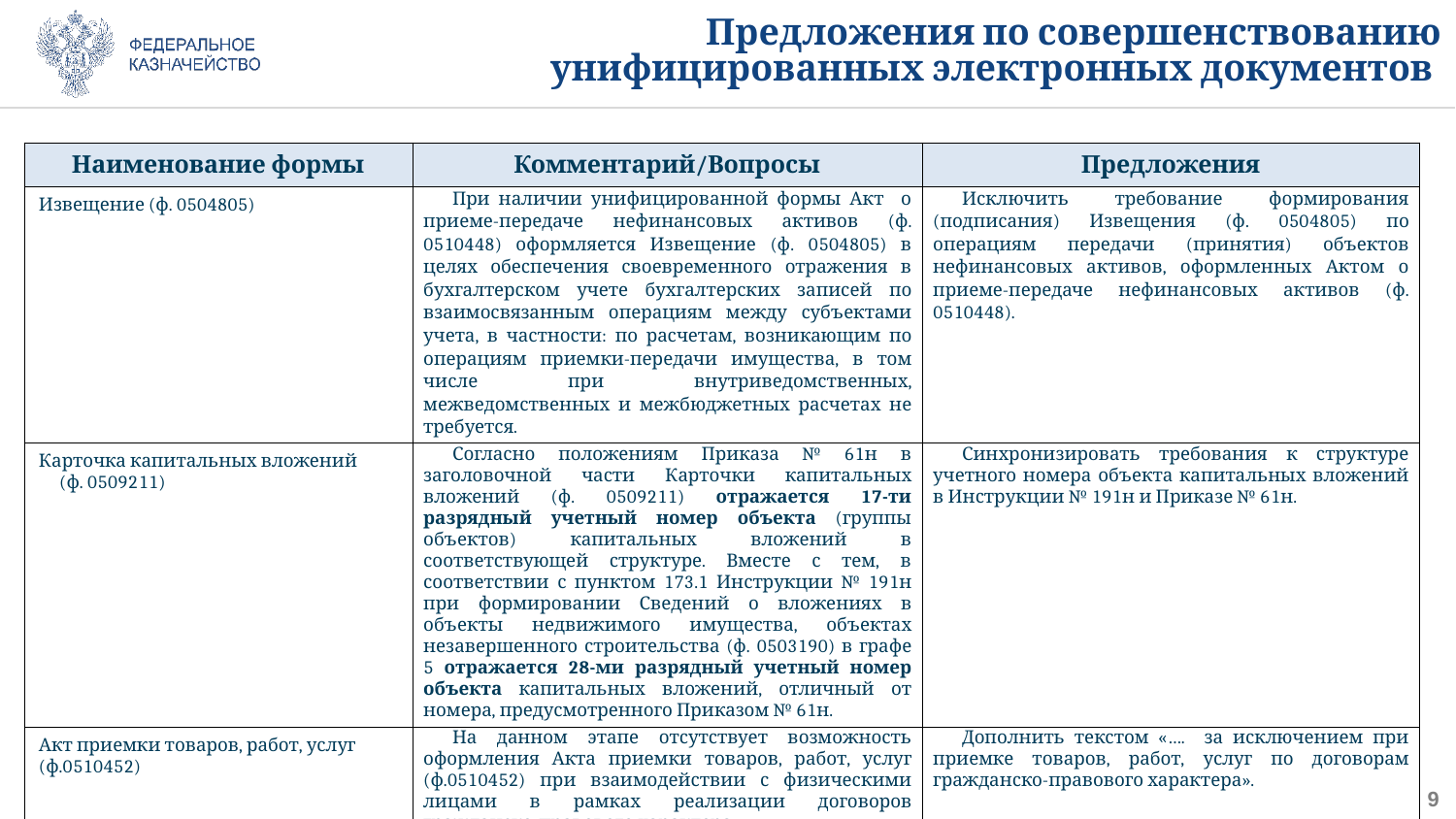

Предложения по совершенствованию унифицированных электронных документов

| Наименование формы | Комментарий/Вопросы | Предложения |
| --- | --- | --- |
| Извещение (ф. 0504805) | При наличии унифицированной формы Акт о приеме-передаче нефинансовых активов (ф. 0510448) оформляется Извещение (ф. 0504805) в целях обеспечения своевременного отражения в бухгалтерском учете бухгалтерских записей по взаимосвязанным операциям между субъектами учета, в частности: по расчетам, возникающим по операциям приемки-передачи имущества, в том числе при внутриведомственных, межведомственных и межбюджетных расчетах не требуется. | Исключить требование формирования (подписания) Извещения (ф. 0504805) по операциям передачи (принятия) объектов нефинансовых активов, оформленных Актом о приеме-передаче нефинансовых активов (ф. 0510448). |
| Карточка капитальных вложений (ф. 0509211) | Согласно положениям Приказа № 61н в заголовочной части Карточки капитальных вложений (ф. 0509211) отражается 17-ти разрядный учетный номер объекта (группы объектов) капитальных вложений в соответствующей структуре. Вместе с тем, в соответствии с пунктом 173.1 Инструкции № 191н при формировании Сведений о вложениях в объекты недвижимого имущества, объектах незавершенного строительства (ф. 0503190) в графе 5 отражается 28-ми разрядный учетный номер объекта капитальных вложений, отличный от номера, предусмотренного Приказом № 61н. | Синхронизировать требования к структуре учетного номера объекта капитальных вложений в Инструкции № 191н и Приказе № 61н. |
| Акт приемки товаров, работ, услуг (ф.0510452) | На данном этапе отсутствует возможность оформления Акта приемки товаров, работ, услуг (ф.0510452) при взаимодействии с физическими лицами в рамках реализации договоров гражданско-правового характера. | Дополнить текстом «…. за исключением при приемке товаров, работ, услуг по договорам гражданско-правового характера». |
9